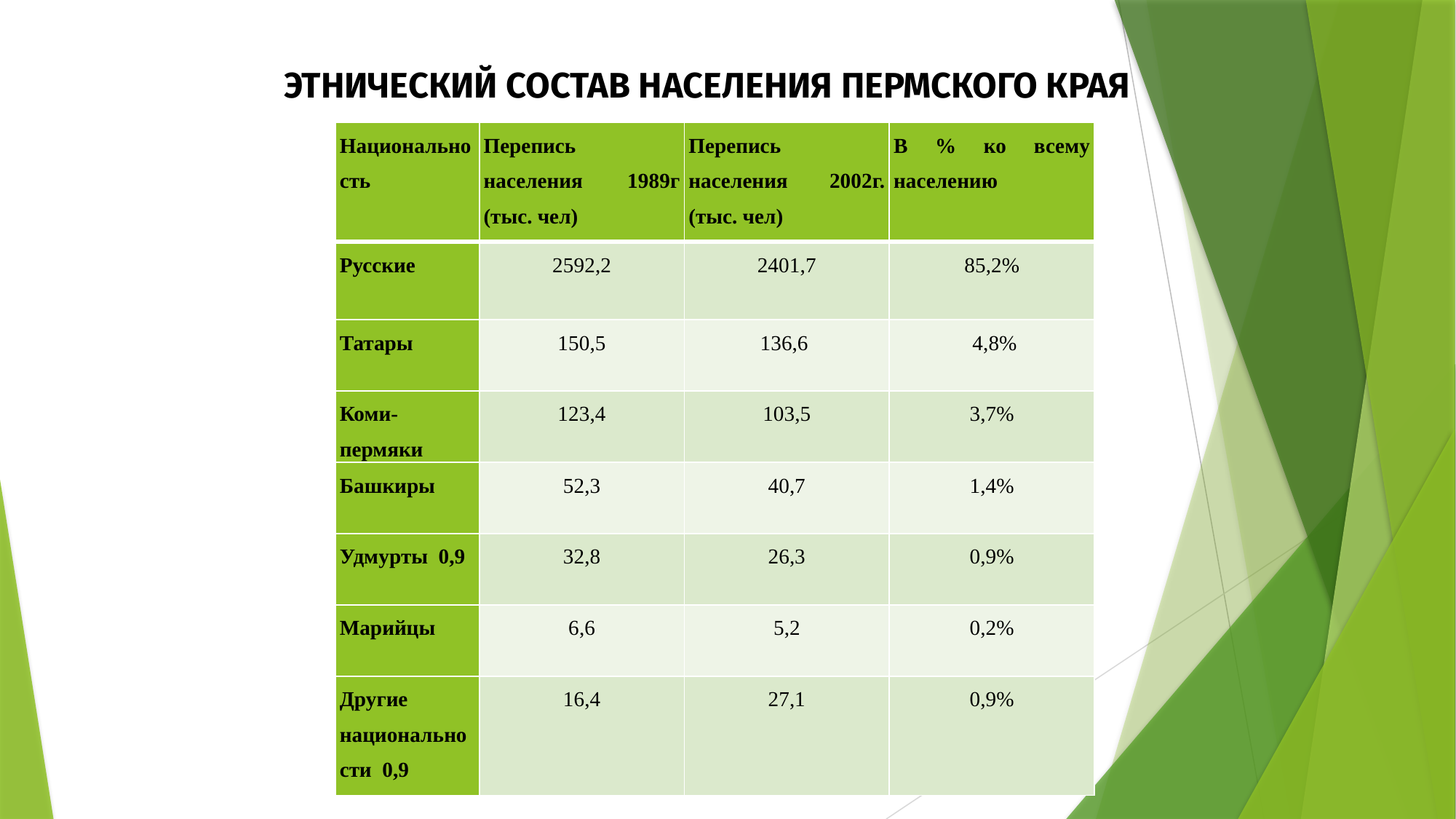

# ЭТНИЧЕСКИЙ СОСТАВ НАСЕЛЕНИЯ ПЕРМСКОГО КРАЯ
| Национальность | Перепись населения 1989г (тыс. чел) | Перепись населения 2002г. (тыс. чел) | В % ко всему населению |
| --- | --- | --- | --- |
| Русские | 2592,2 | 2401,7 | 85,2% |
| Татары | 150,5 | 136,6 | 4,8% |
| Коми-пермяки | 123,4 | 103,5 | 3,7% |
| Башкиры | 52,3 | 40,7 | 1,4% |
| Удмурты 0,9 | 32,8 | 26,3 | 0,9% |
| Марийцы | 6,6 | 5,2 | 0,2% |
| Другие национальности 0,9 | 16,4 | 27,1 | 0,9% |